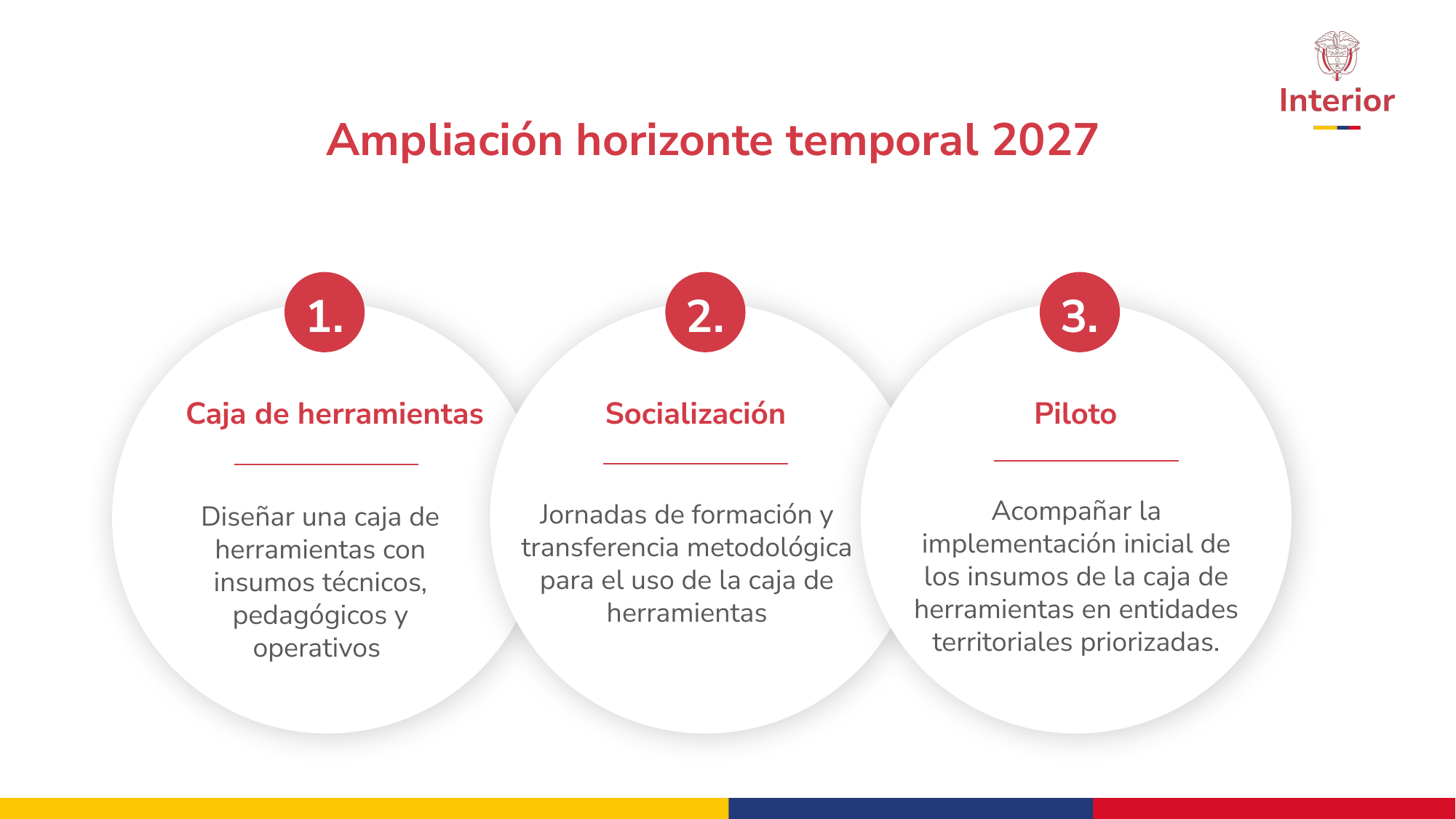

Ampliación horizonte temporal 2027

1.
2.
3.

c
c
Caja de herramientas
Socialización
Piloto
Acompañar la implementación inicial de los insumos de la caja de herramientas en entidades territoriales priorizadas.
Jornadas de formación y transferencia metodológica para el uso de la caja de herramientas
Diseñar una caja de herramientas con insumos técnicos, pedagógicos y operativos